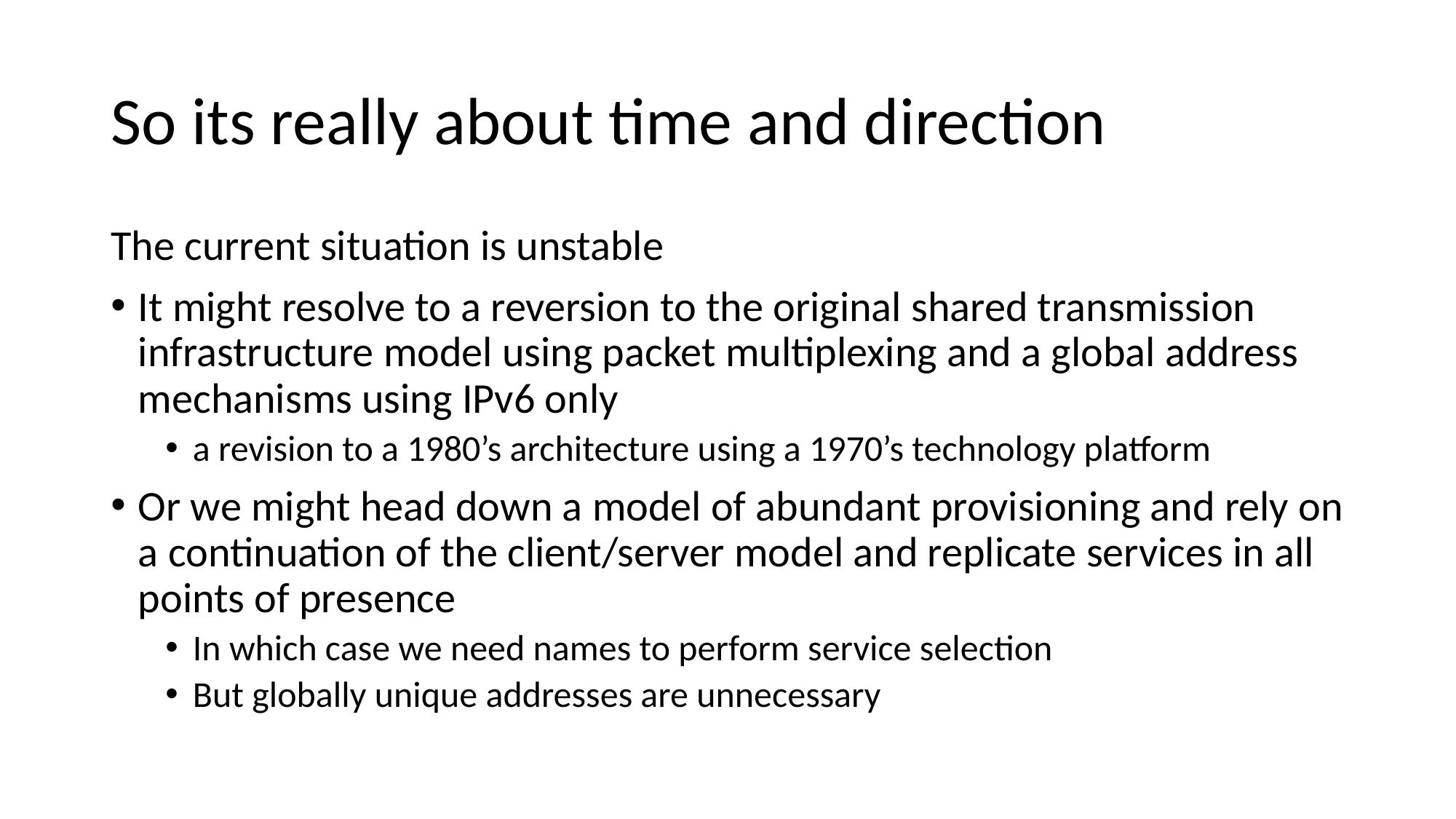

# So its really about time and direction
The current situation is unstable
It might resolve to a reversion to the original shared transmission infrastructure model using packet multiplexing and a global address mechanisms using IPv6 only
a revision to a 1980’s architecture using a 1970’s technology platform
Or we might head down a model of abundant provisioning and rely on a continuation of the client/server model and replicate services in all points of presence
In which case we need names to perform service selection
But globally unique addresses are unnecessary